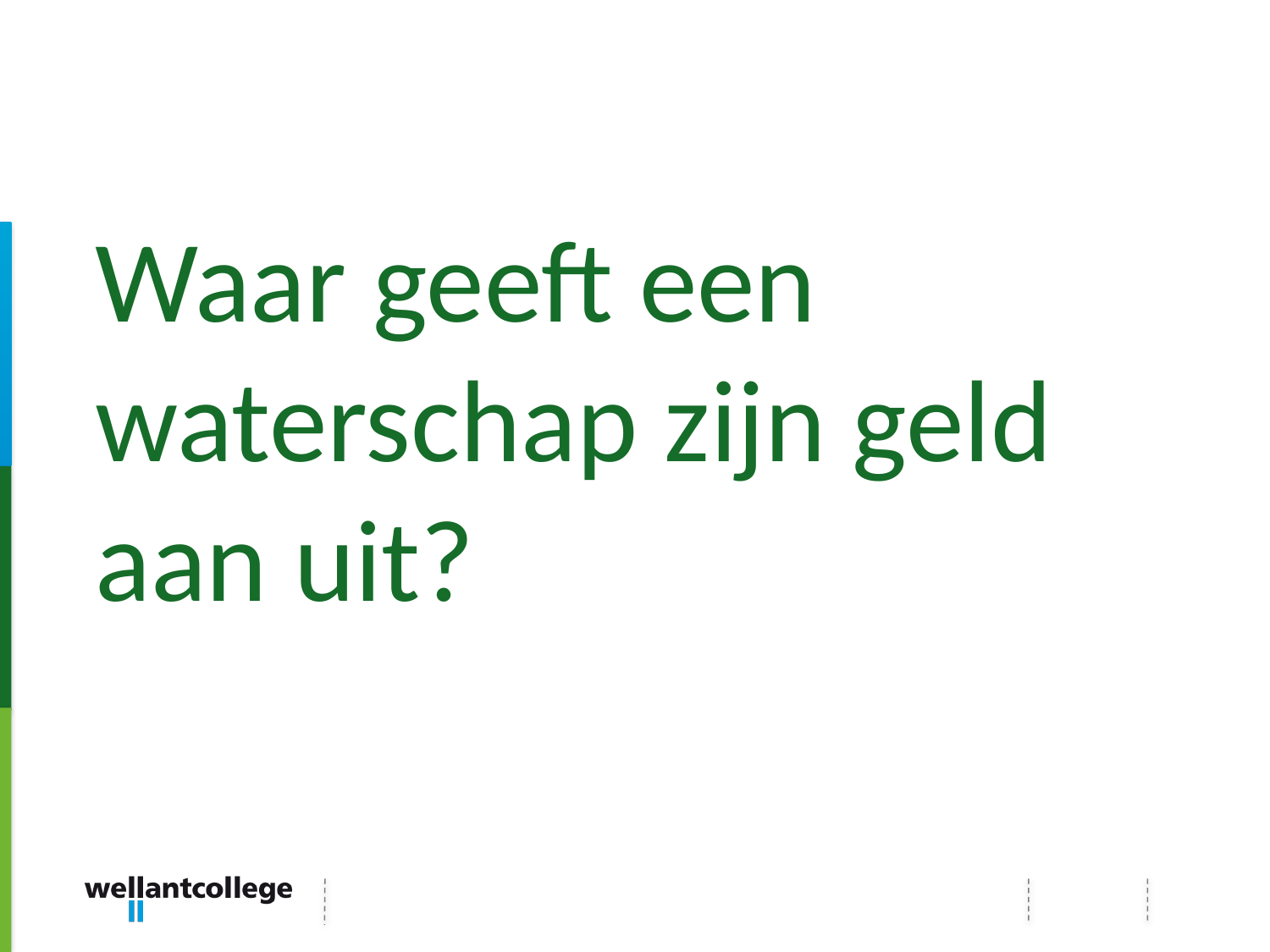

# Waar geeft een waterschap zijn geld aan uit?